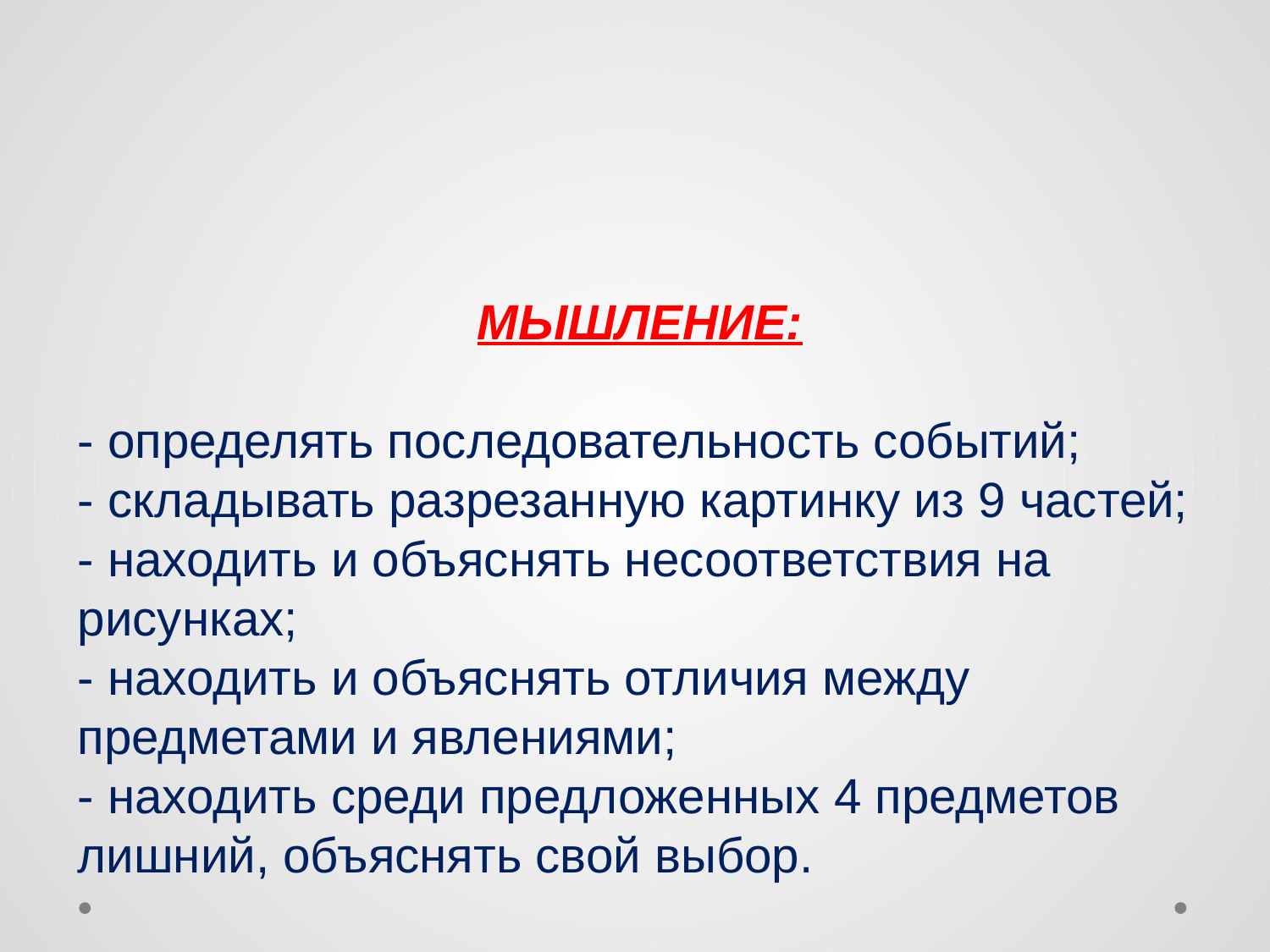

МЫШЛЕНИЕ:

- определять последовательность событий;
- складывать разрезанную картинку из 9 частей;
- находить и объяснять несоответствия на рисунках;
- находить и объяснять отличия между предметами и явлениями;
- находить среди предложенных 4 предметов лишний, объяснять свой выбор.